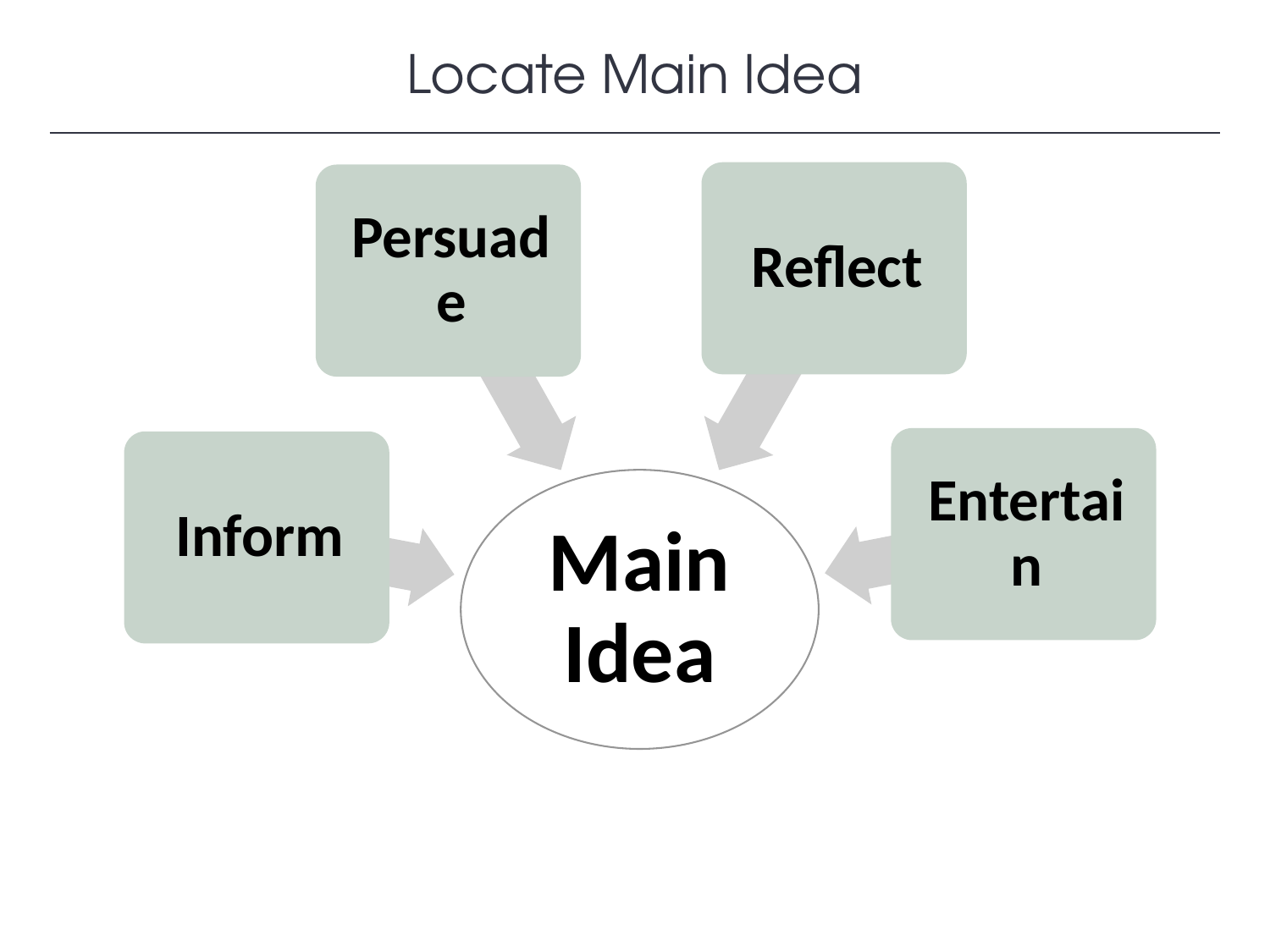

Locate Main Idea
Main Idea
Inform
Persuade
Reflect
Entertain